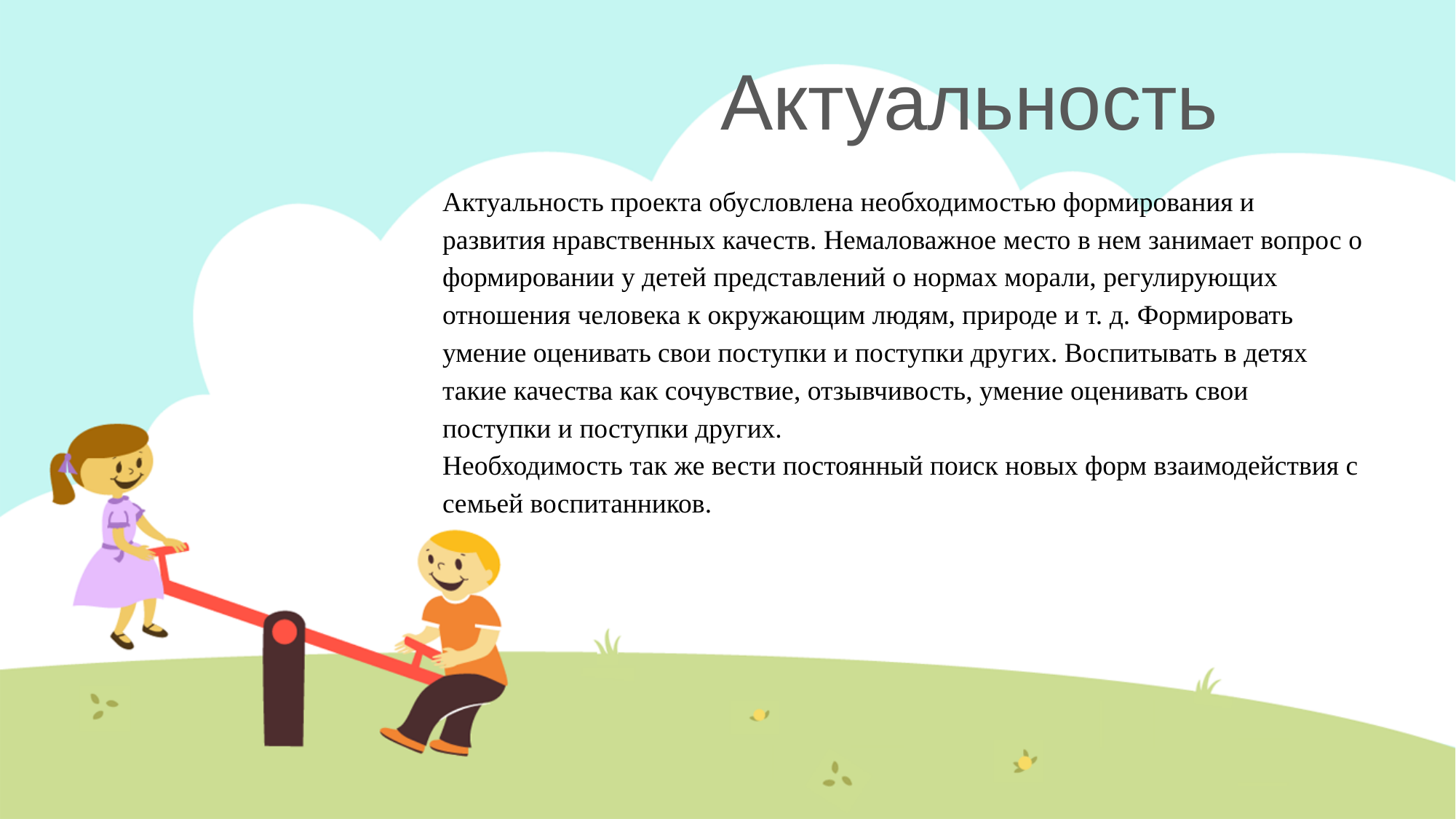

# Актуальность

Актуальность проекта обусловлена необходимостью формирования и развития нравственных качеств. Немаловажное место в нем занимает вопрос о формировании у детей представлений о нормах морали, регулирующих отношения человека к окружающим людям, природе и т. д. Формировать умение оценивать свои поступки и поступки других. Воспитывать в детях такие качества как сочувствие, отзывчивость, умение оценивать свои поступки и поступки других.
Необходимость так же вести постоянный поиск новых форм взаимодействия с семьей воспитанников.